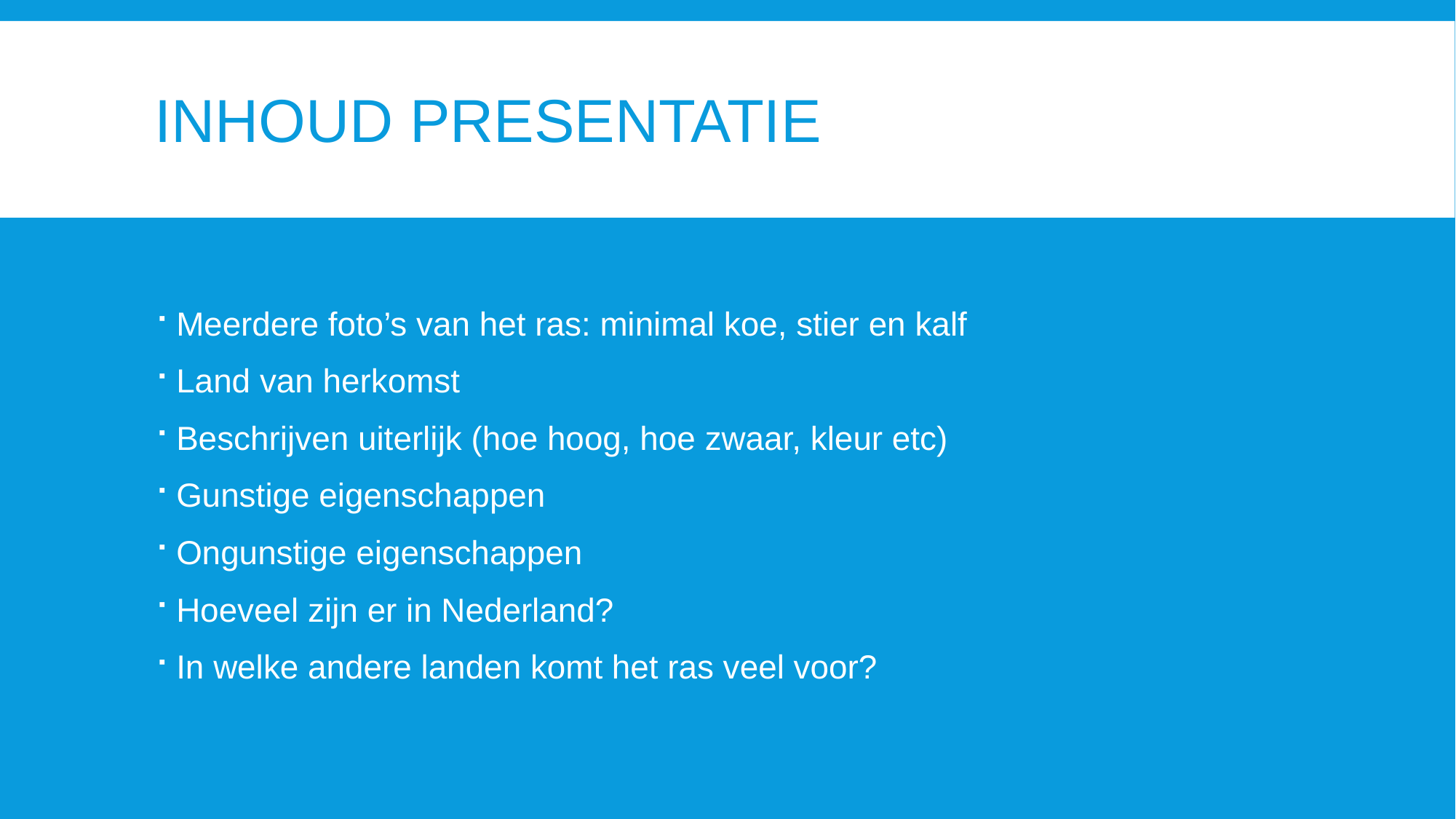

# Inhoud presentatie

Meerdere foto’s van het ras: minimal koe, stier en kalf
Land van herkomst
Beschrijven uiterlijk (hoe hoog, hoe zwaar, kleur etc)
Gunstige eigenschappen
Ongunstige eigenschappen
Hoeveel zijn er in Nederland?
In welke andere landen komt het ras veel voor?